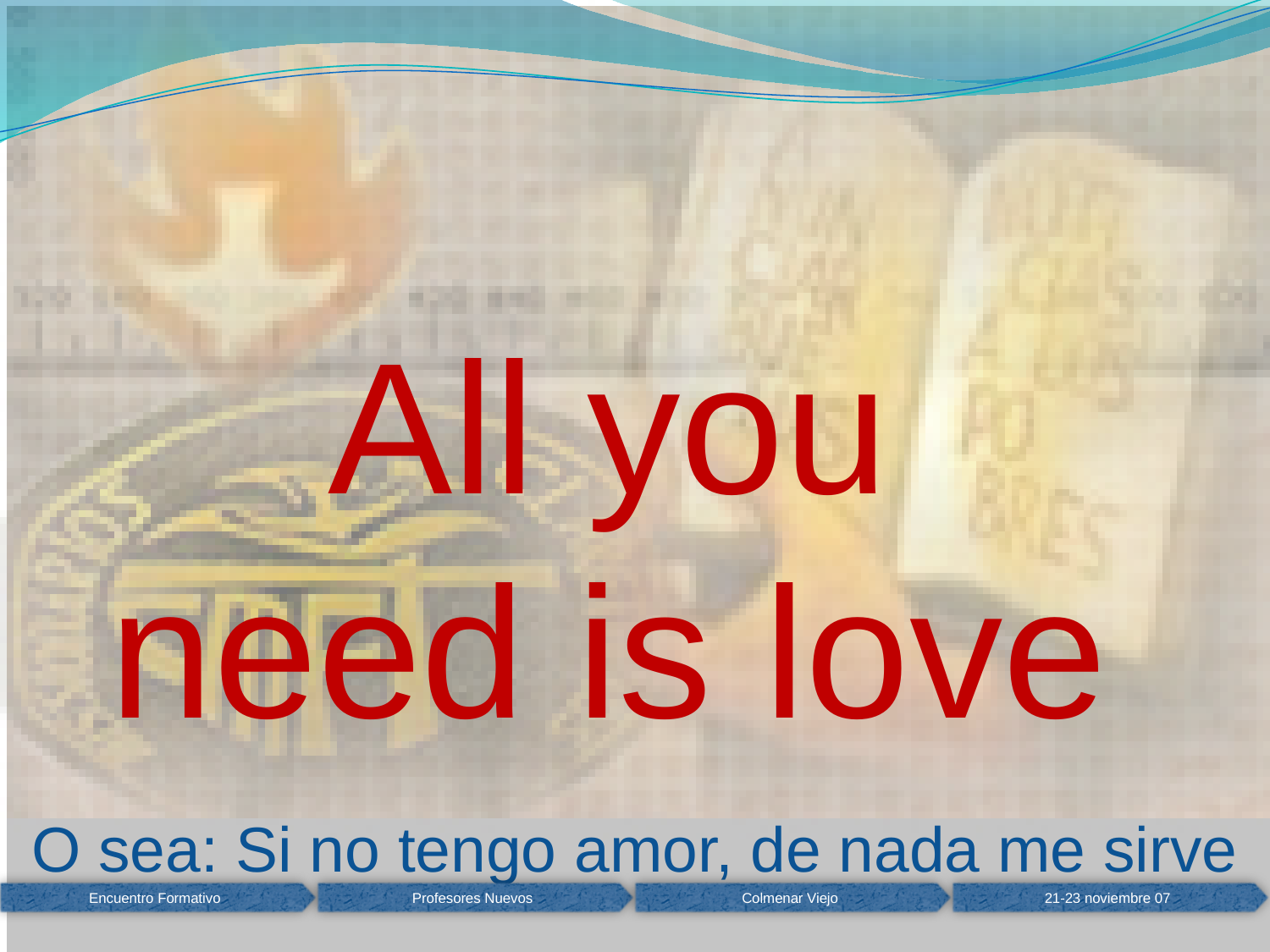

All you need is love

O sea: Si no tengo amor, de nada me sirve
21-23 noviembre 07
Encuentro Formativo
Profesores Nuevos
Colmenar Viejo